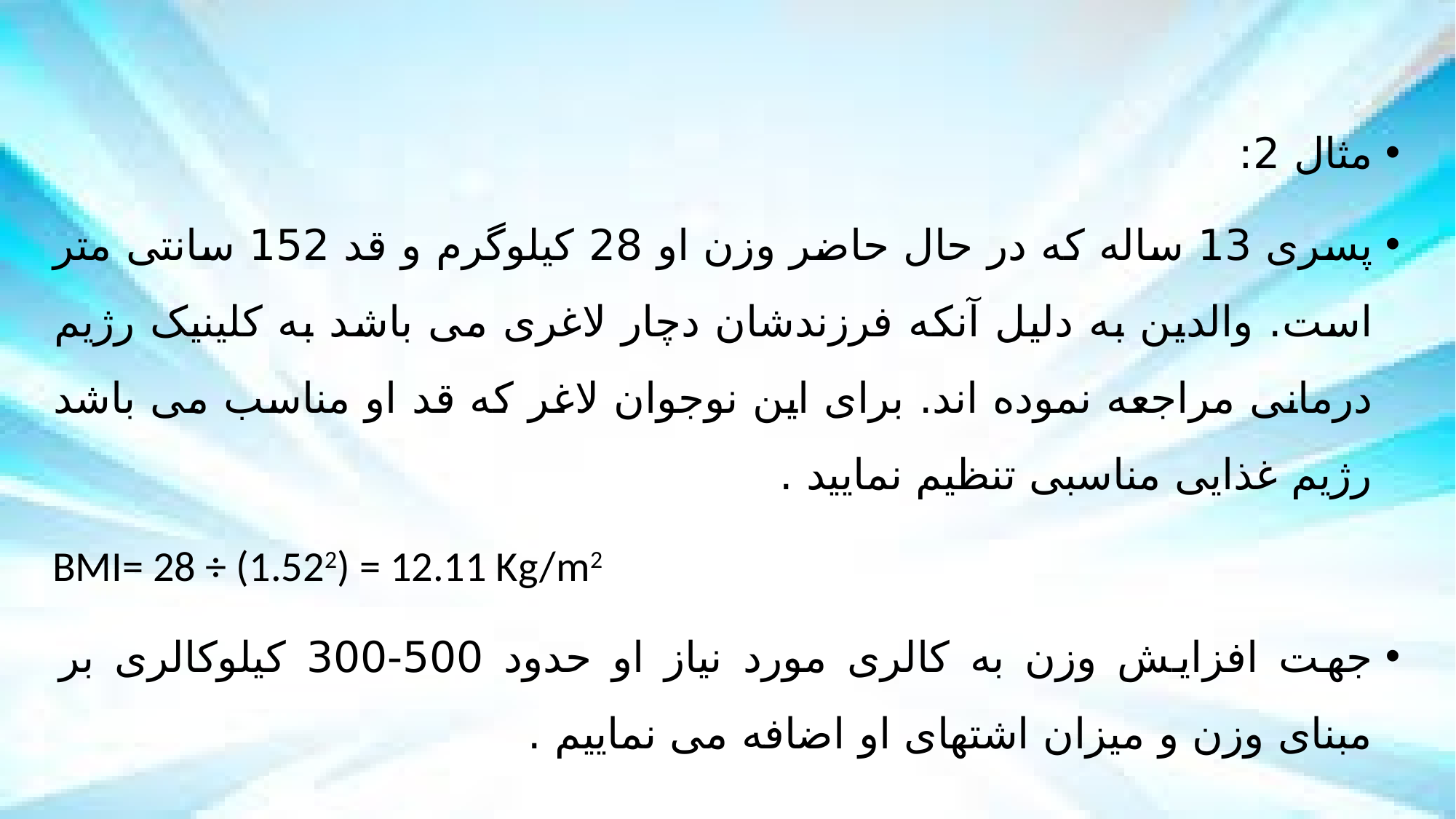

مثال 2:
پسری 13 ساله که در حال حاضر وزن او 28 کیلوگرم و قد 152 سانتی متر است. والدین به دلیل آنکه فرزندشان دچار لاغری می باشد به کلینیک رژیم درمانی مراجعه نموده اند. برای این نوجوان لاغر که قد او مناسب می باشد رژیم غذایی مناسبی تنظیم نمایید .
BMI= 28 ÷ (1.522) = 12.11 Kg/m2
جهت افزایش وزن به کالری مورد نیاز او حدود 500-300 کیلوکالری بر مبنای وزن و میزان اشتهای او اضافه می نماییم .